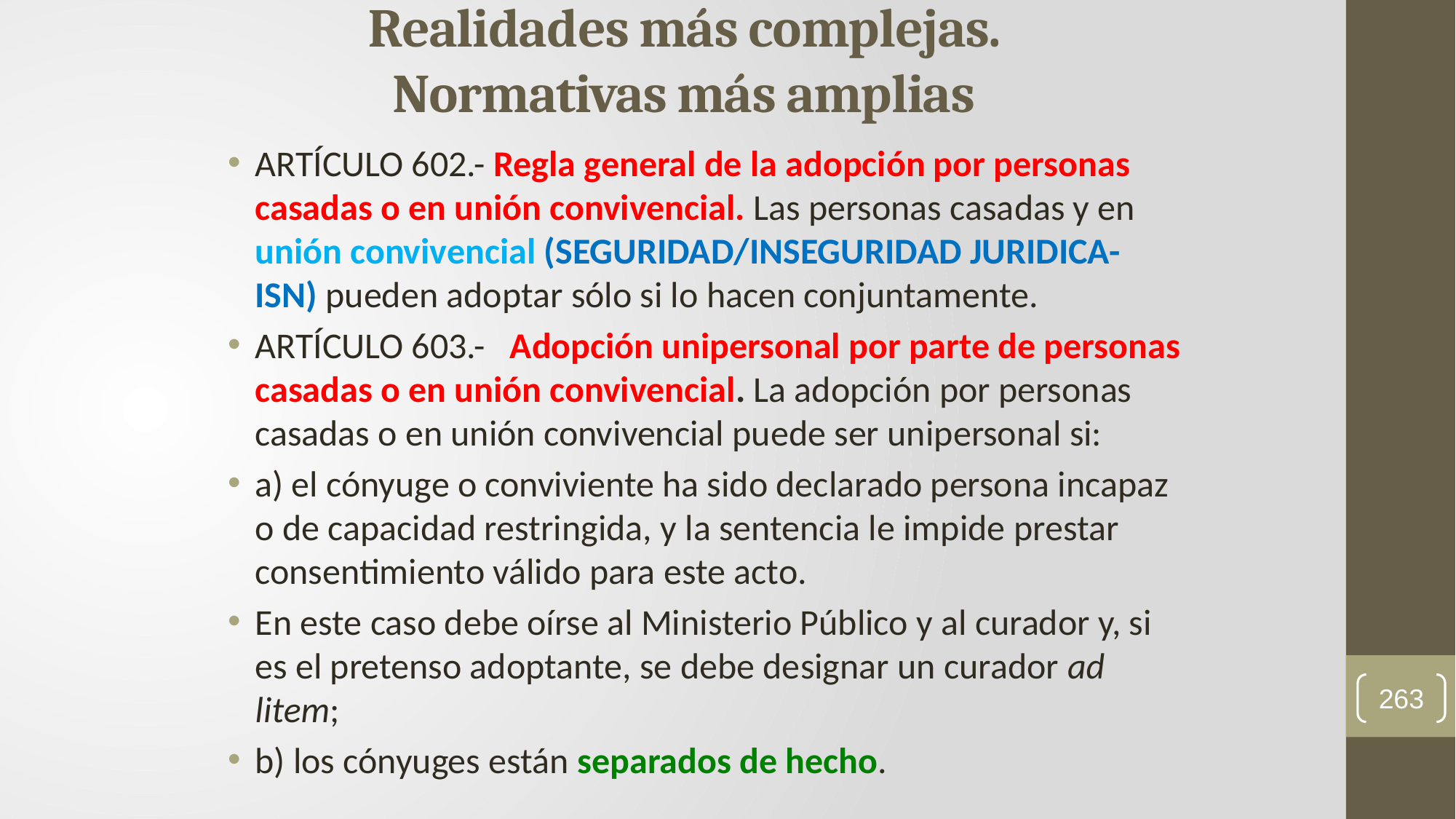

# Realidades más complejas. Normativas más amplias
ARTÍCULO 602.- Regla general de la adopción por personas casadas o en unión convivencial. Las personas casadas y en unión convivencial (SEGURIDAD/INSEGURIDAD JURIDICA- ISN) pueden adoptar sólo si lo hacen conjuntamente.
ARTÍCULO 603.-   Adopción unipersonal por parte de personas casadas o en unión convivencial. La adopción por personas casadas o en unión convivencial puede ser unipersonal si:
a) el cónyuge o conviviente ha sido declarado persona incapaz o de capacidad restringida, y la sentencia le impide prestar consentimiento válido para este acto.
En este caso debe oírse al Ministerio Público y al curador y, si es el pretenso adoptante, se debe designar un curador ad litem;
b) los cónyuges están separados de hecho.
263